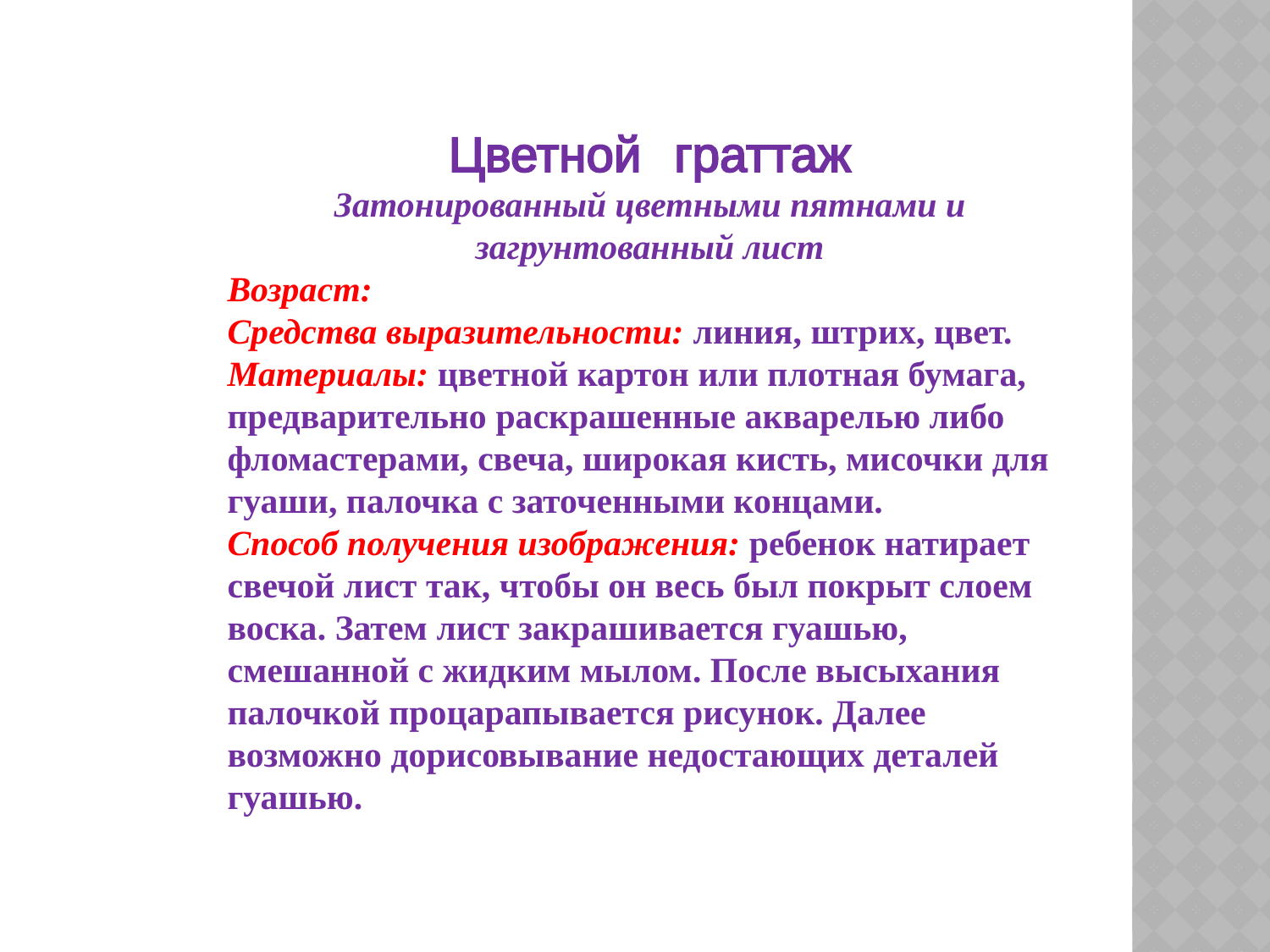

Цветной  граттаж
Затонированный цветными пятнами и загрунтованный лист
Возраст:
Средства выразительности: линия, штрих, цвет.
Материалы: цветной картон или плотная бумага, предварительно раскрашенные акварелью либо фломастерами, свеча, широкая кисть, мисочки для гуаши, палочка с заточенными концами.
Способ получения изображения: ребенок натирает свечой лист так, чтобы он весь был покрыт слоем воска. Затем лист закрашивается гуашью, смешанной с жидким мылом. После высыхания палочкой процарапывается рисунок. Далее возможно дорисовывание недостающих деталей гуашью.